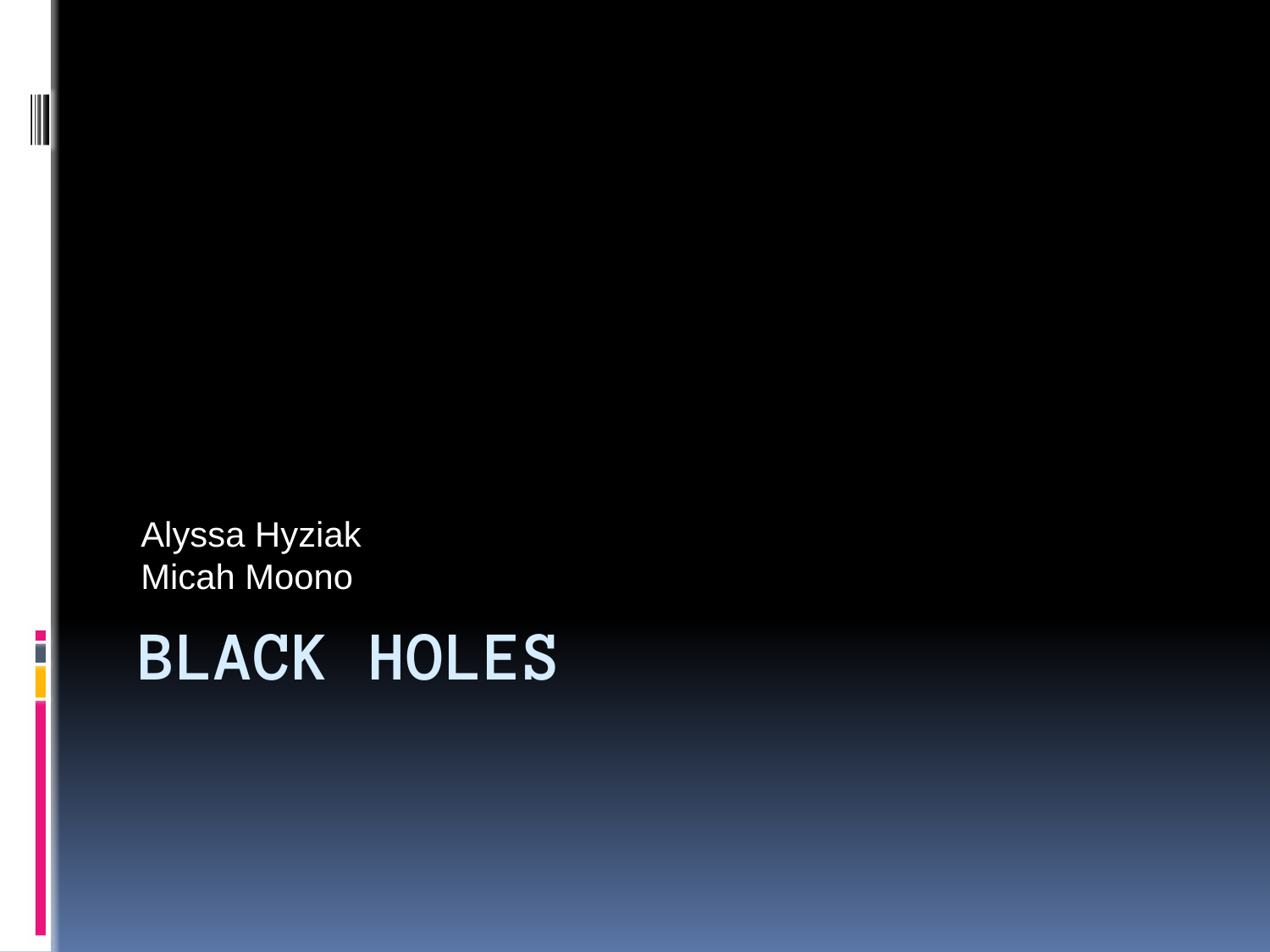

Alyssa Hyziak
Micah Moono
# Black Holes